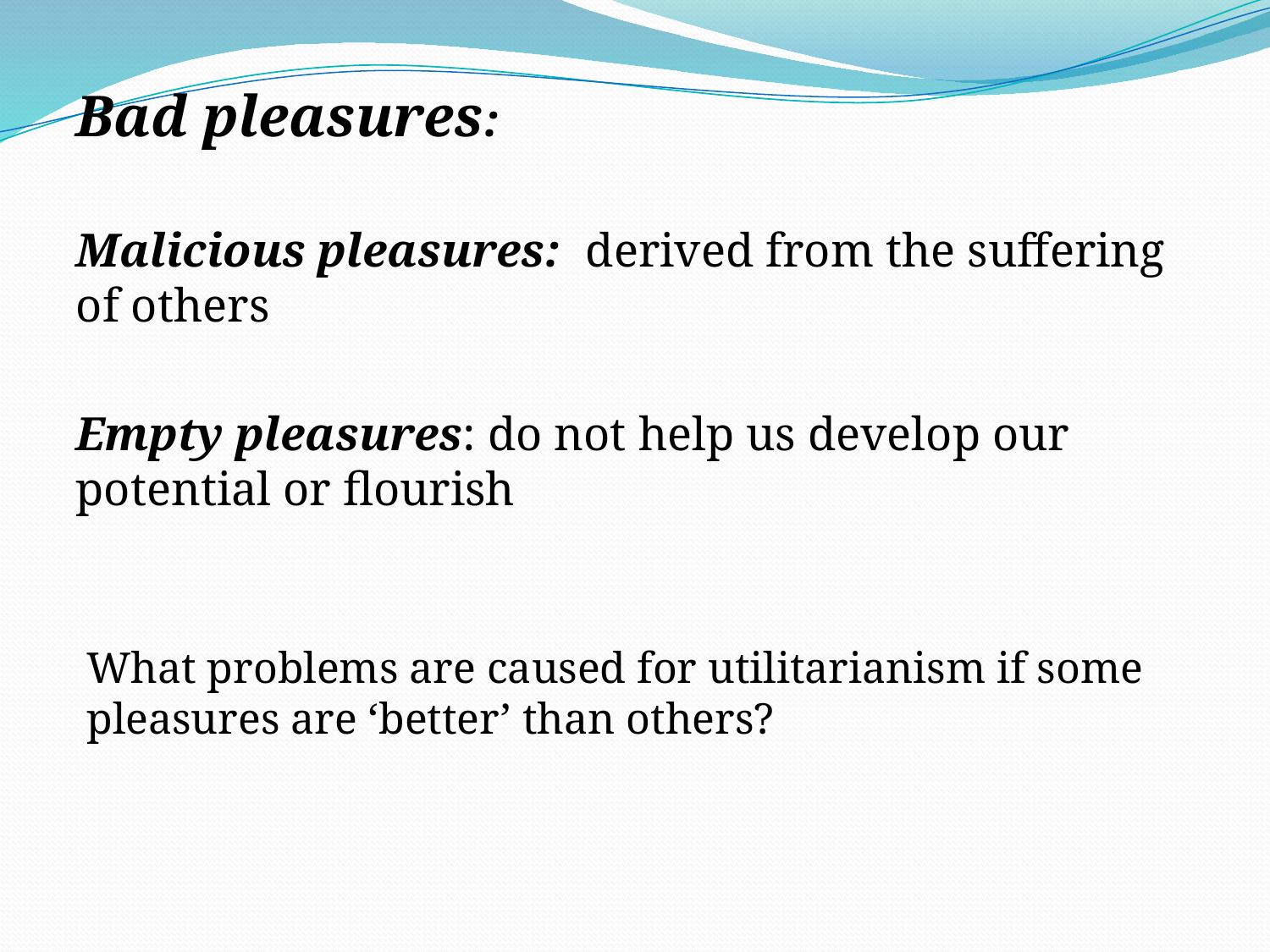

Bad pleasures:

Malicious pleasures:  derived from the suffering of others

Empty pleasures: do not help us develop our potential or flourish

What problems are caused for utilitarianism if some pleasures are ‘better’ than others?